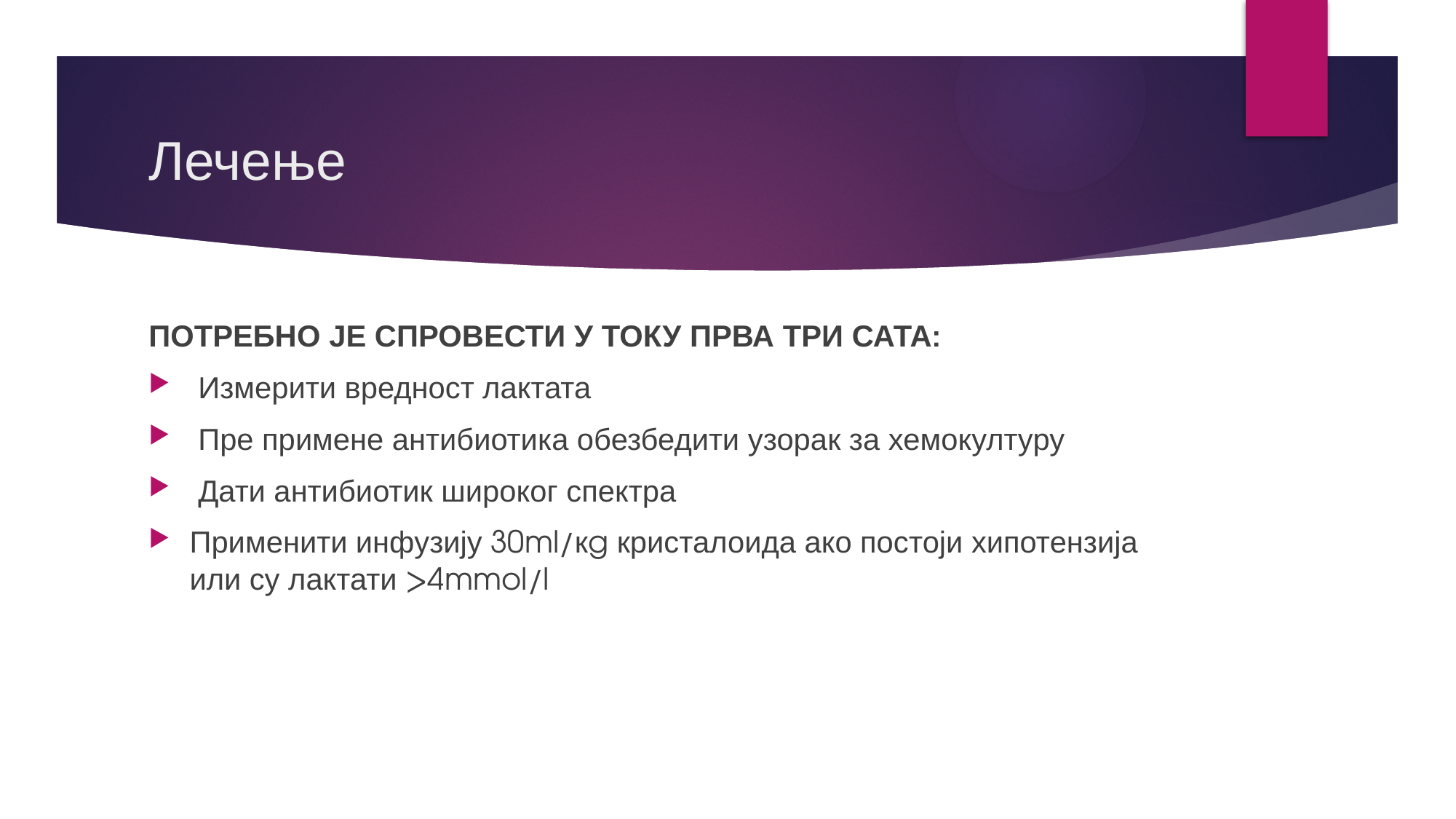

# Лечење
ПОТРЕБНО ЈЕ СПРОВЕСТИ У ТОКУ ПРВА ТРИ САТА:
 Измерити вредност лактата
 Пре примене антибиотика обезбедити узорак за хемокултуру
 Дати антибиотик широког спектра
Применити инфузију 30ml/кg кристалоида ако постоји хипотензија или су лактати >4mmol/l